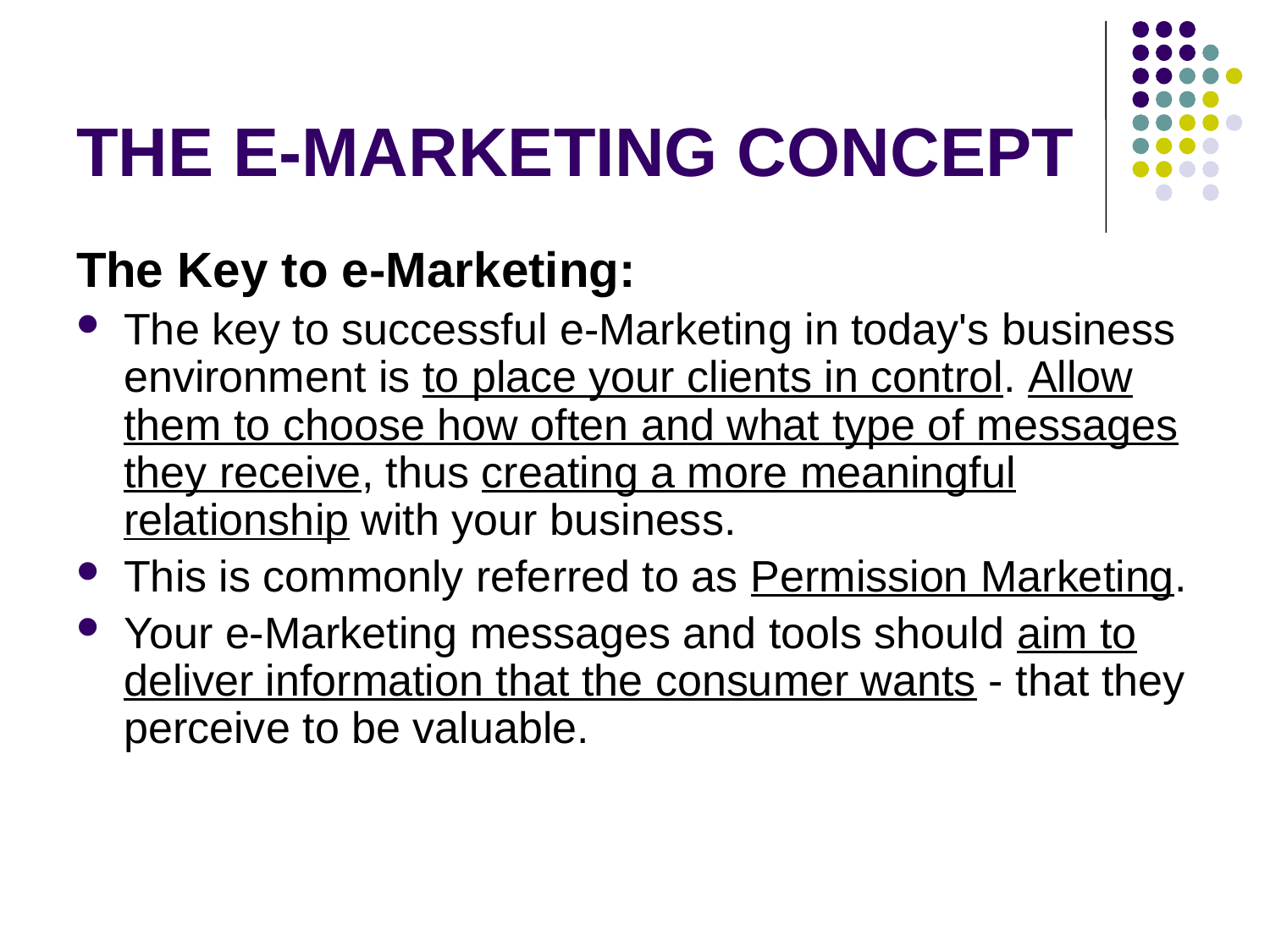

# THE E-MARKETING CONCEPT
The Key to e-Marketing:
The key to successful e-Marketing in today's business environment is to place your clients in control. Allow them to choose how often and what type of messages they receive, thus creating a more meaningful relationship with your business.
This is commonly referred to as Permission Marketing.
Your e-Marketing messages and tools should aim to deliver information that the consumer wants - that they perceive to be valuable.